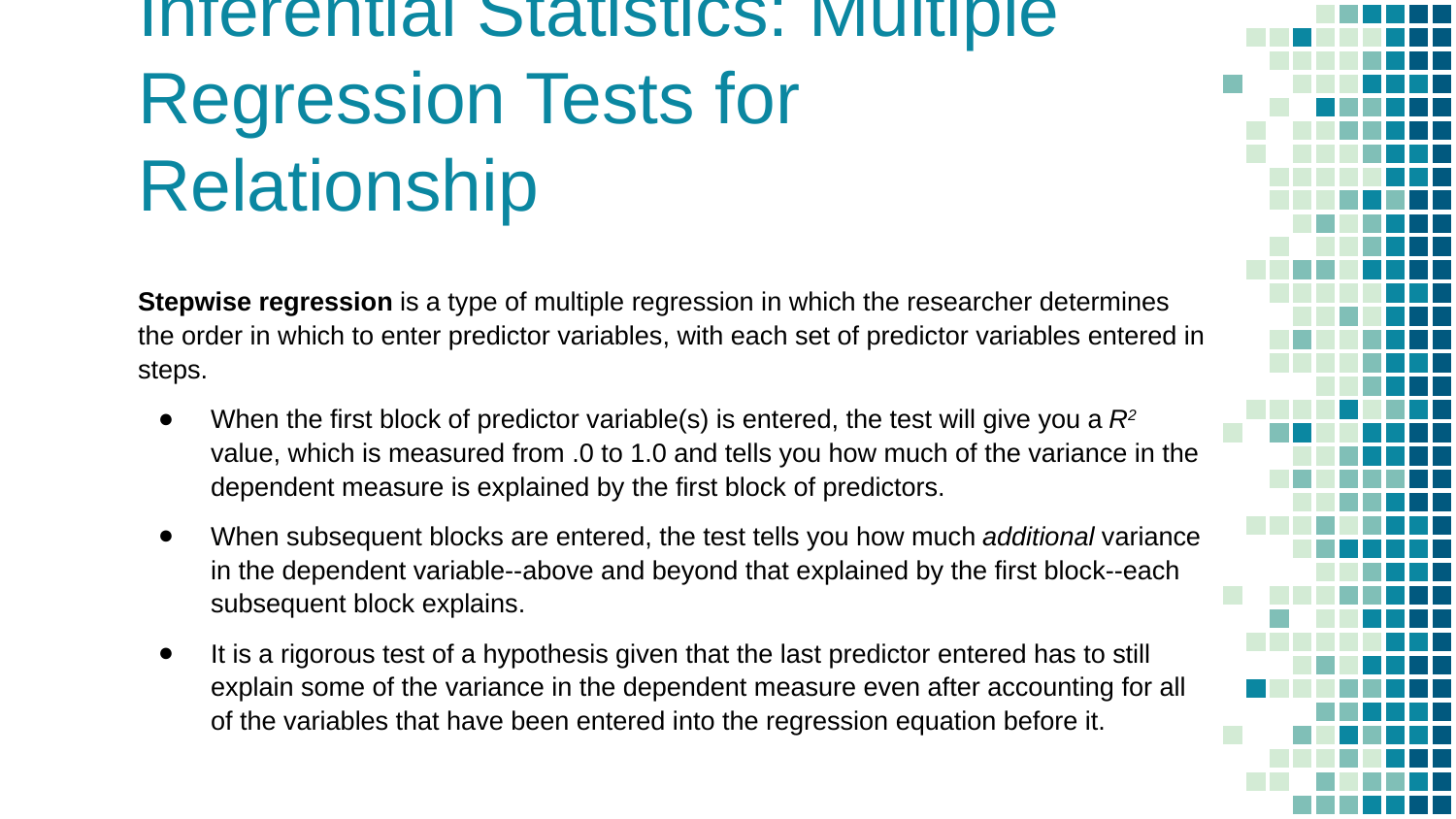

# Inferential Statistics: Multiple Regression Tests for Relationship

Stepwise regression is a type of multiple regression in which the researcher determines the order in which to enter predictor variables, with each set of predictor variables entered in steps.
When the first block of predictor variable(s) is entered, the test will give you a R2 value, which is measured from .0 to 1.0 and tells you how much of the variance in the dependent measure is explained by the first block of predictors.
When subsequent blocks are entered, the test tells you how much additional variance in the dependent variable--above and beyond that explained by the first block--each subsequent block explains.
It is a rigorous test of a hypothesis given that the last predictor entered has to still explain some of the variance in the dependent measure even after accounting for all of the variables that have been entered into the regression equation before it.